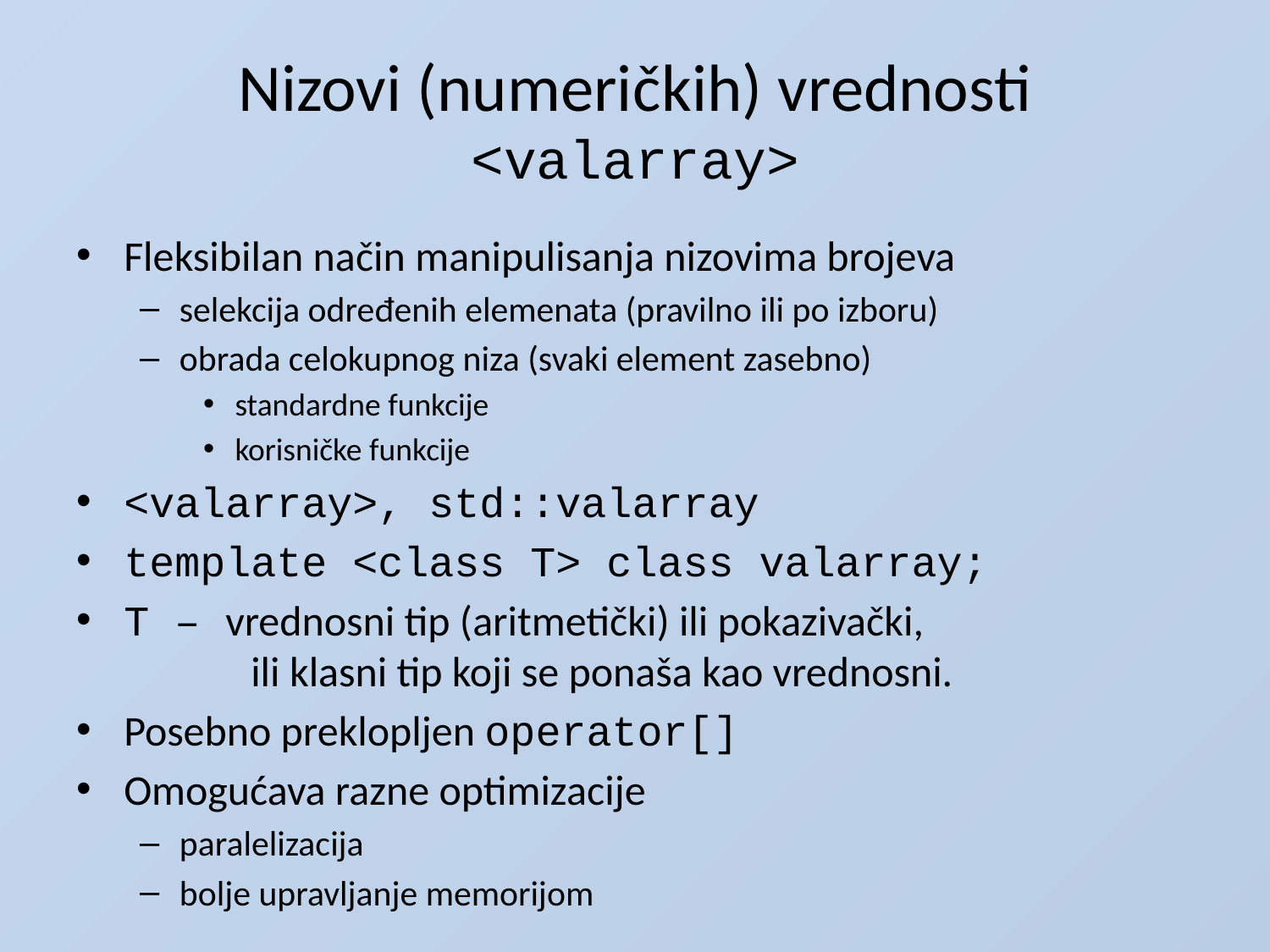

# Nizovi (numeričkih) vrednosti <valarray>
Fleksibilan način manipulisanja nizovima brojeva
selekcija određenih elemenata (pravilno ili po izboru)
obrada celokupnog niza (svaki element zasebno)
standardne funkcije
korisničke funkcije
<valarray>, std::valarray
template <class T> class valarray;
T – vrednosni tip (aritmetički) ili pokazivački,
	ili klasni tip koji se ponaša kao vrednosni.
Posebno preklopljen operator[]
Omogućava razne optimizacije
paralelizacija
bolje upravljanje memorijom